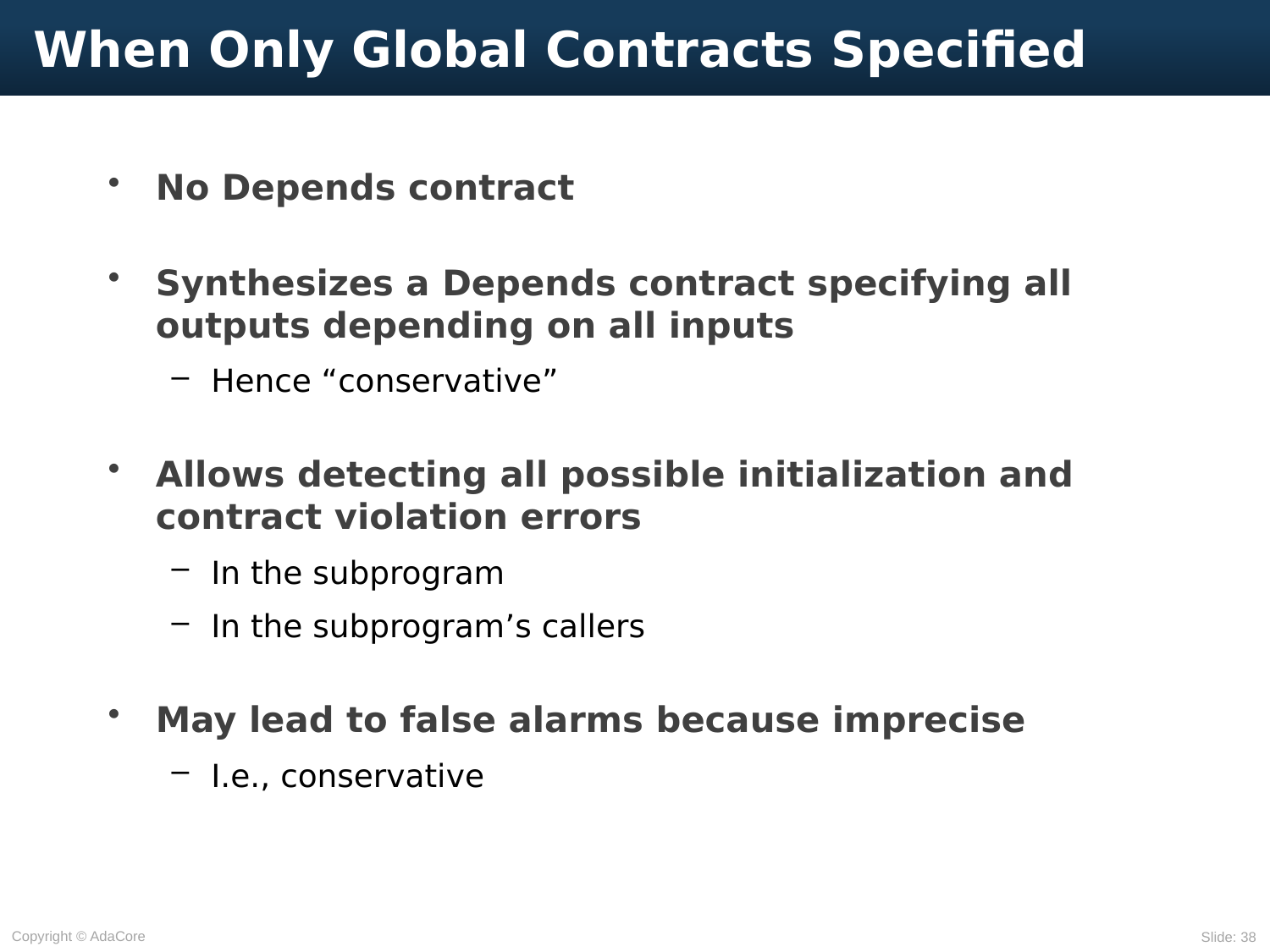

# When Only Global Contracts Specified
No Depends contract
Synthesizes a Depends contract specifying all outputs depending on all inputs
Hence “conservative”
Allows detecting all possible initialization and contract violation errors
In the subprogram
In the subprogram’s callers
May lead to false alarms because imprecise
I.e., conservative